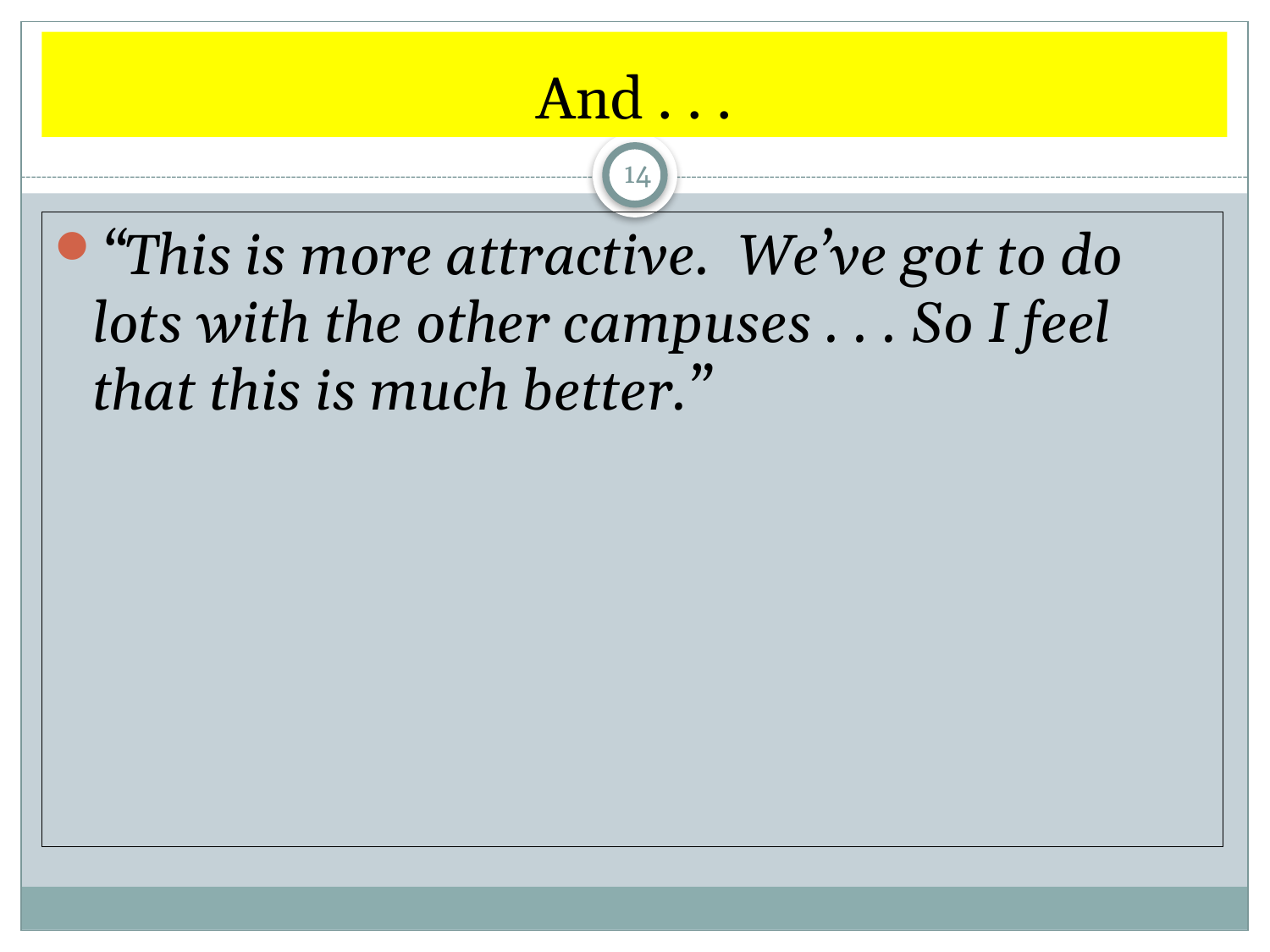

# And . . .
14
“This is more attractive.  We’ve got to do lots with the other campuses . . . So I feel that this is much better.”